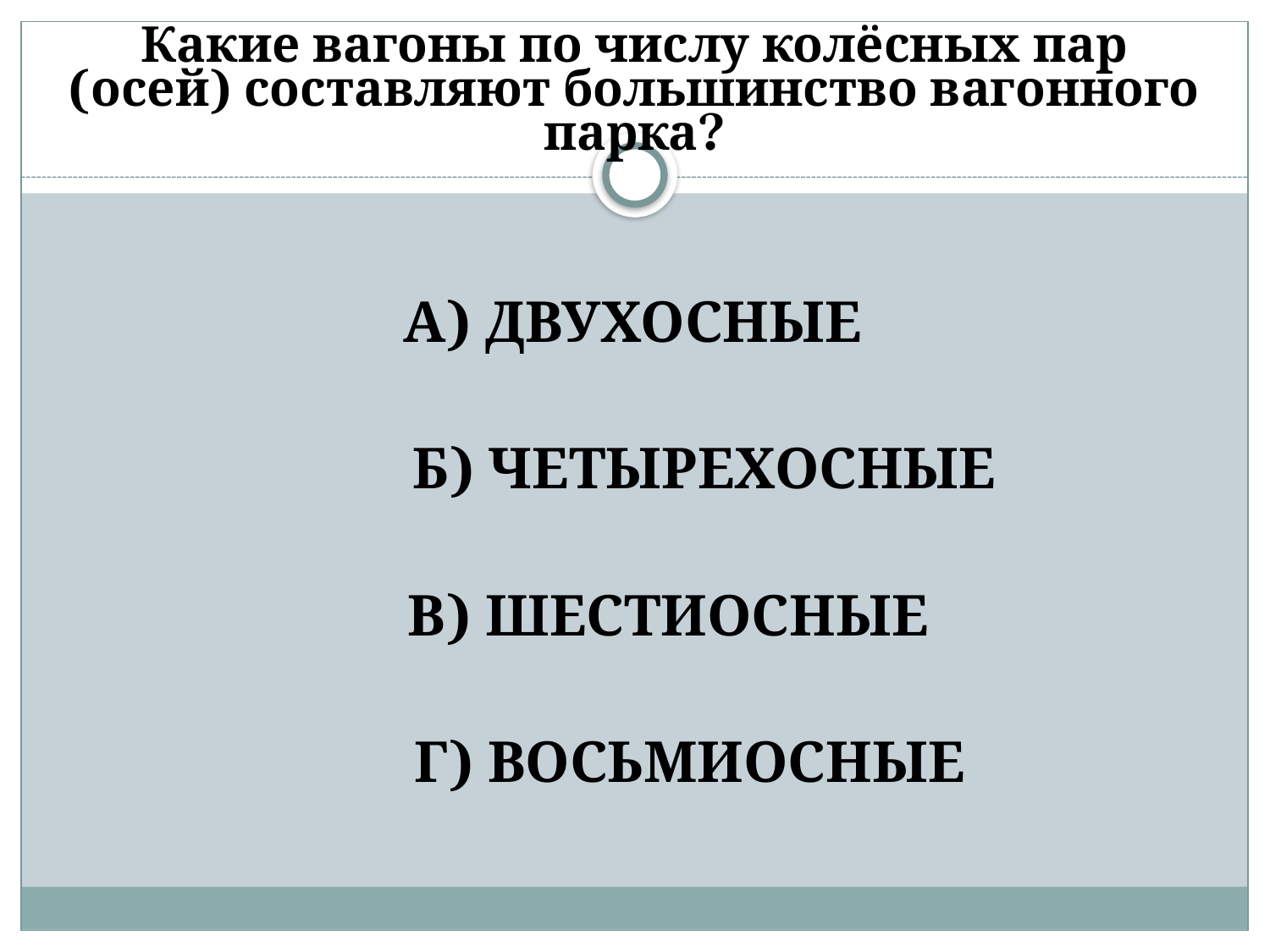

# Какие вагоны по числу колёсных пар (осей) составляют большинство вагонного парка?
А) ДВУХОСНЫЕ
          Б) ЧЕТЫРЕХОСНЫЕ
     В) ШЕСТИОСНЫЕ
        Г) ВОСЬМИОСНЫЕ